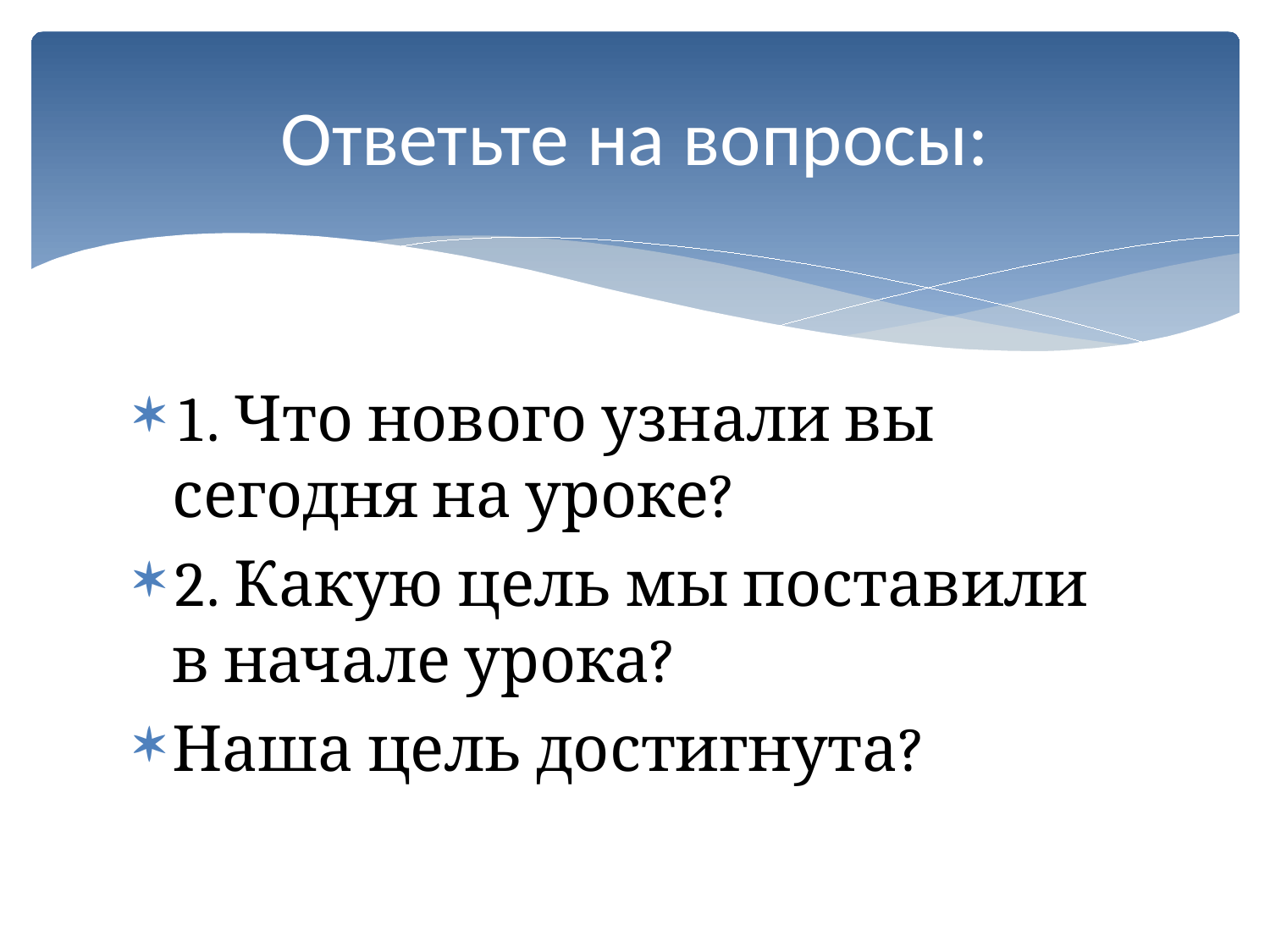

# Ответьте на вопросы:
1. Что нового узнали вы сегодня на уроке?
2. Какую цель мы поставили в начале урока?
Наша цель достигнута?